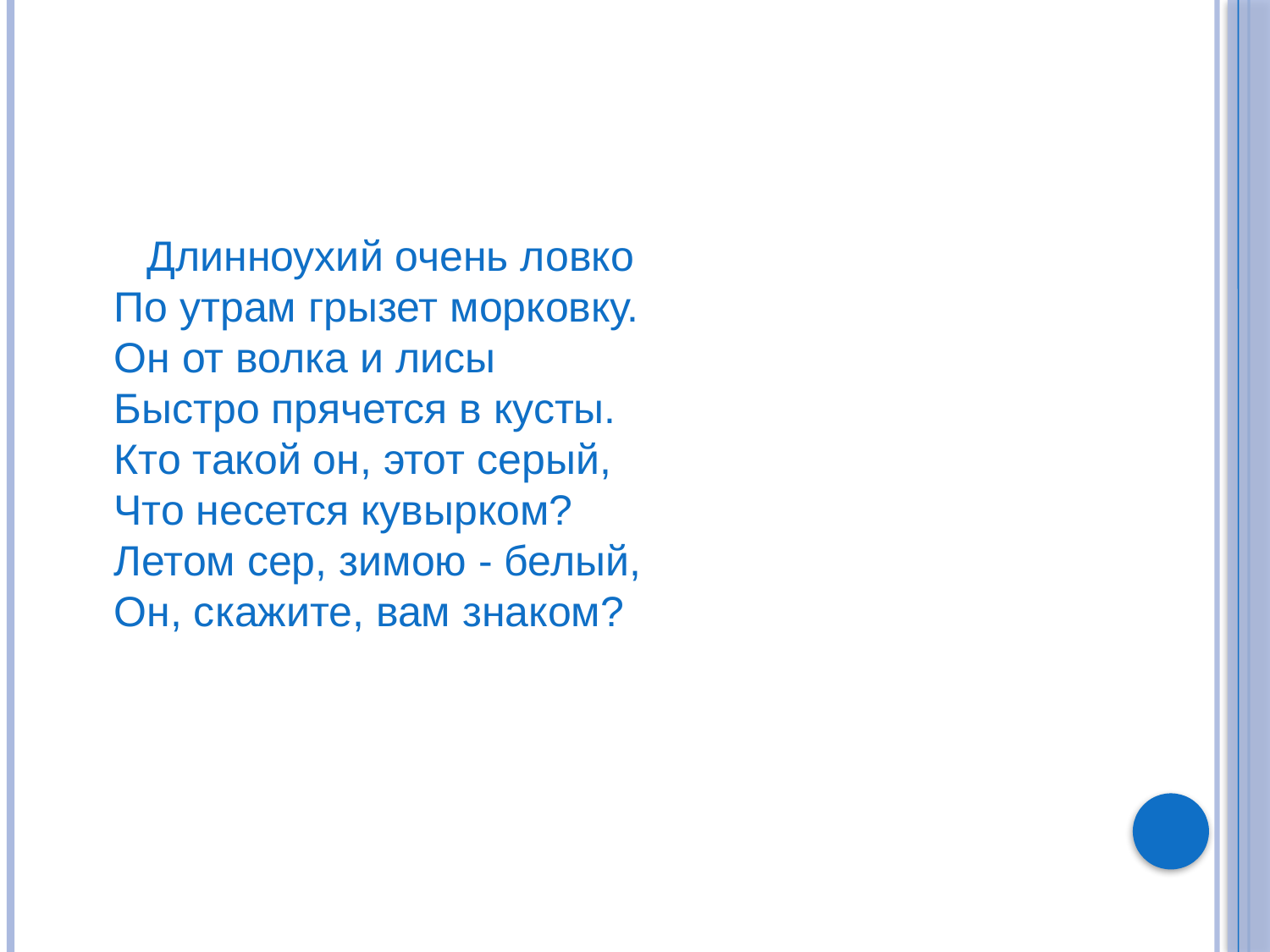

#
      Длинноухий очень ловко
По утрам грызет морковку.
Он от волка и лисы
Быстро прячется в кусты.
Кто такой он, этот серый,
Что несется кувырком?
Летом сер, зимою - белый,
Он, скажите, вам знаком?